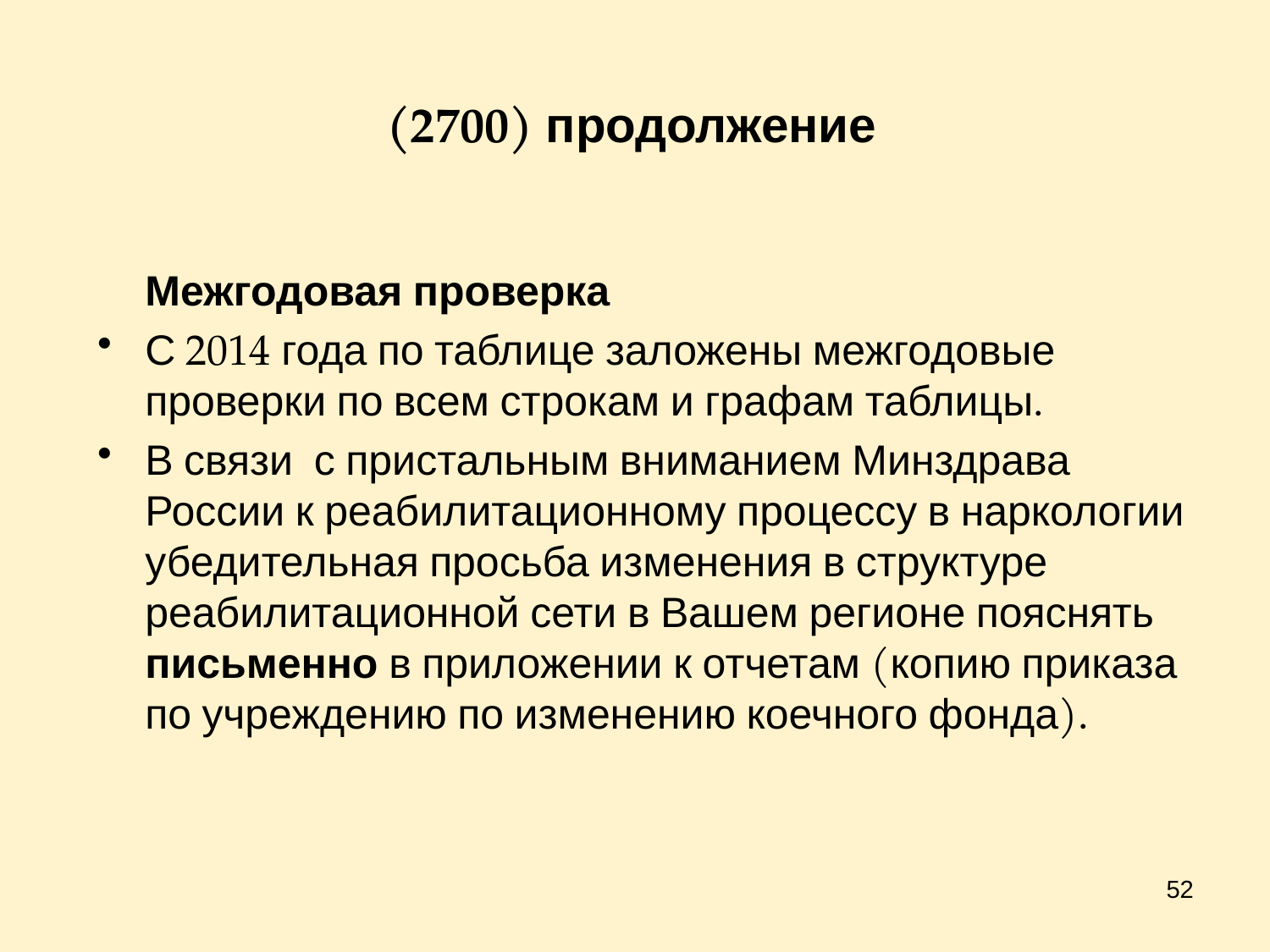

# (2700) продолжение
	Межгодовая проверка
С 2014 года по таблице заложены межгодовые проверки по всем строкам и графам таблицы.
В связи  с пристальным вниманием Минздрава России к реабилитационному процессу в наркологии убедительная просьба изменения в структуре реабилитационной сети в Вашем регионе пояснять письменно в приложении к отчетам (копию приказа по учреждению по изменению коечного фонда).

52